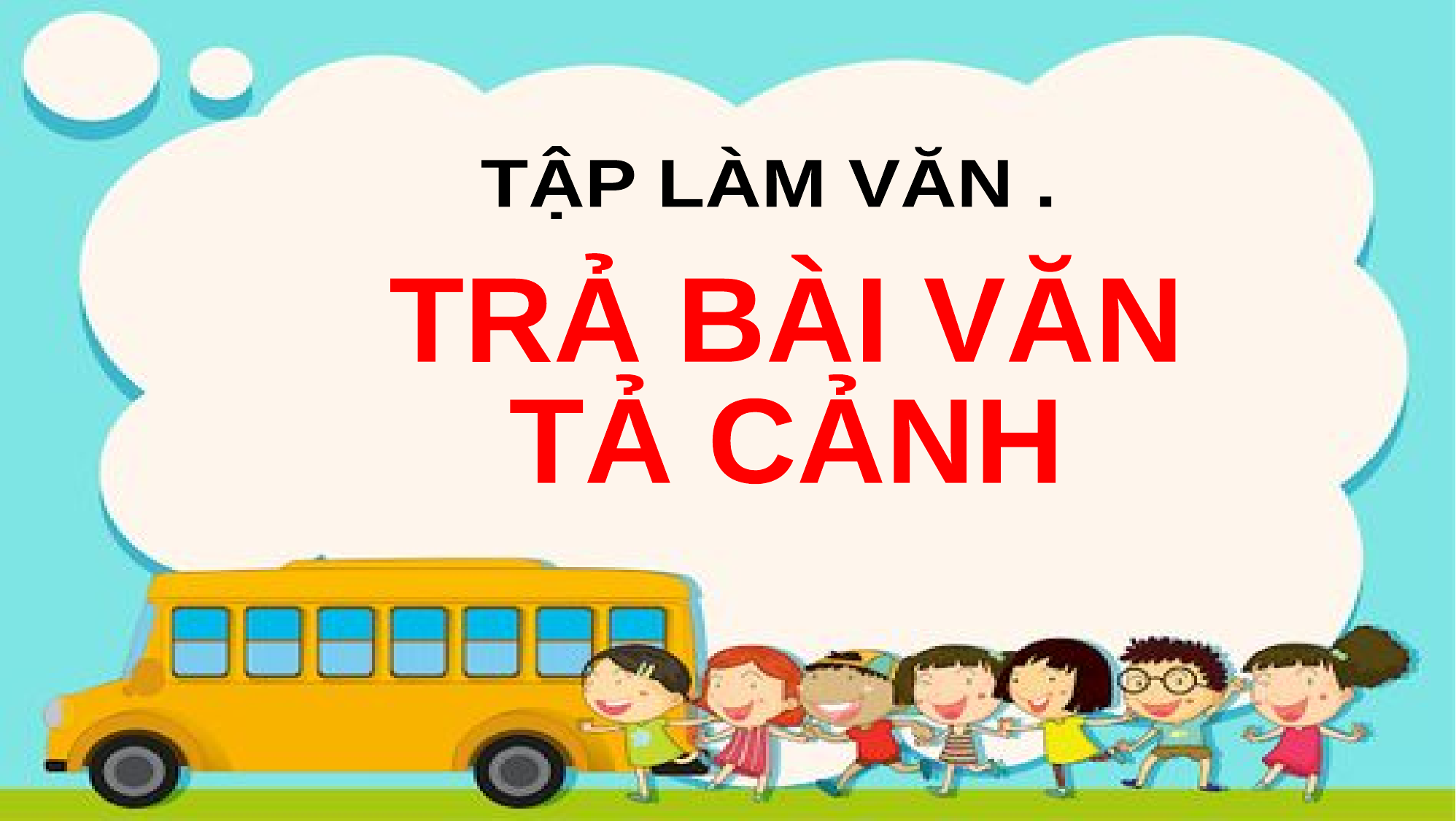

TẬP LÀM VĂN .
TRẢ BÀI VĂN
TẢ CẢNH